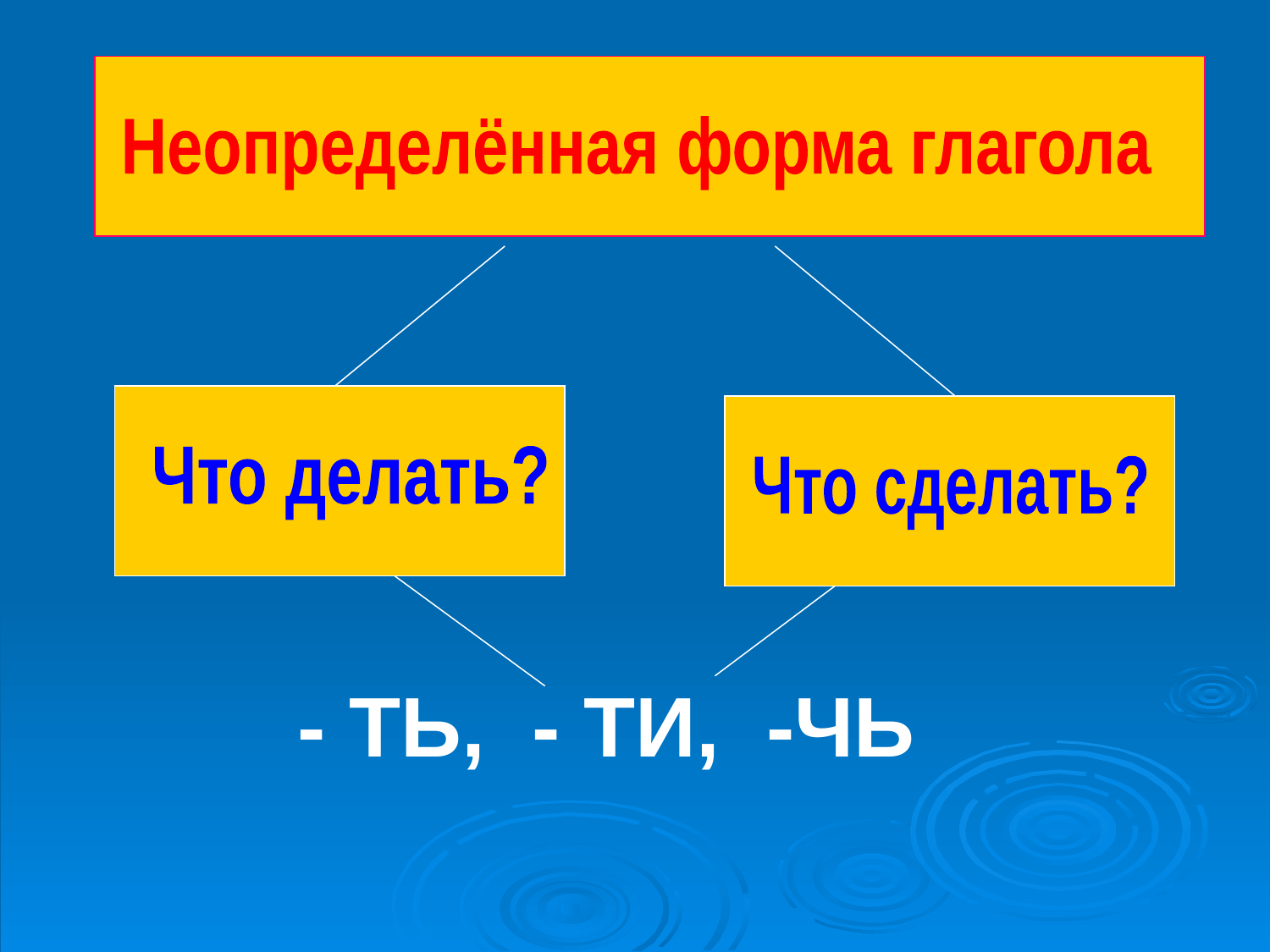

Неопределённая форма глагола

Что делать?
Что сделать?

- ТЬ,  - ТИ,  -ЧЬ